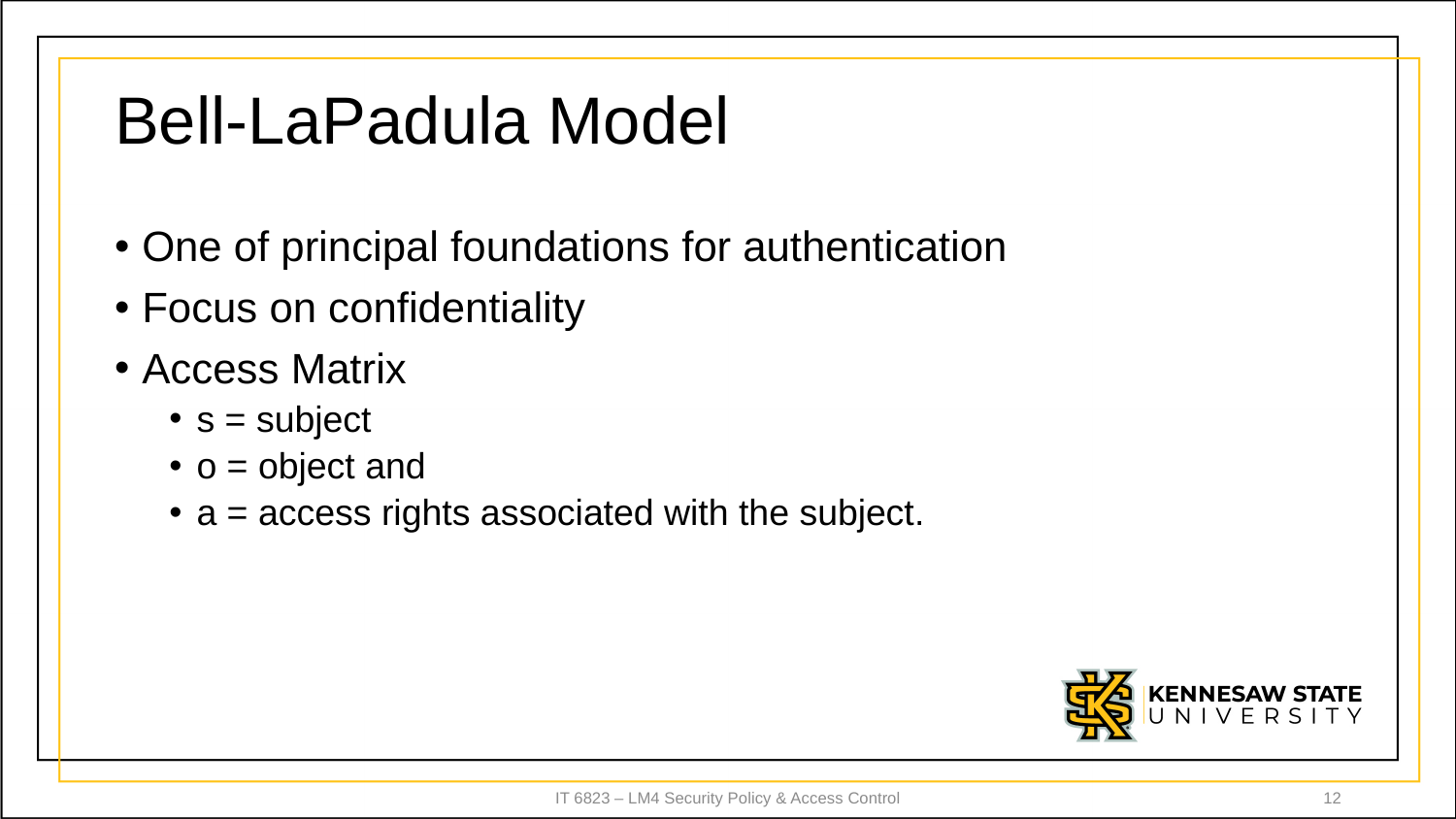

# Bell-LaPadula Model
One of principal foundations for authentication
Focus on confidentiality
Access Matrix
s = subject
o = object and
a = access rights associated with the subject.
IT 6823 – LM4 Security Policy & Access Control
12